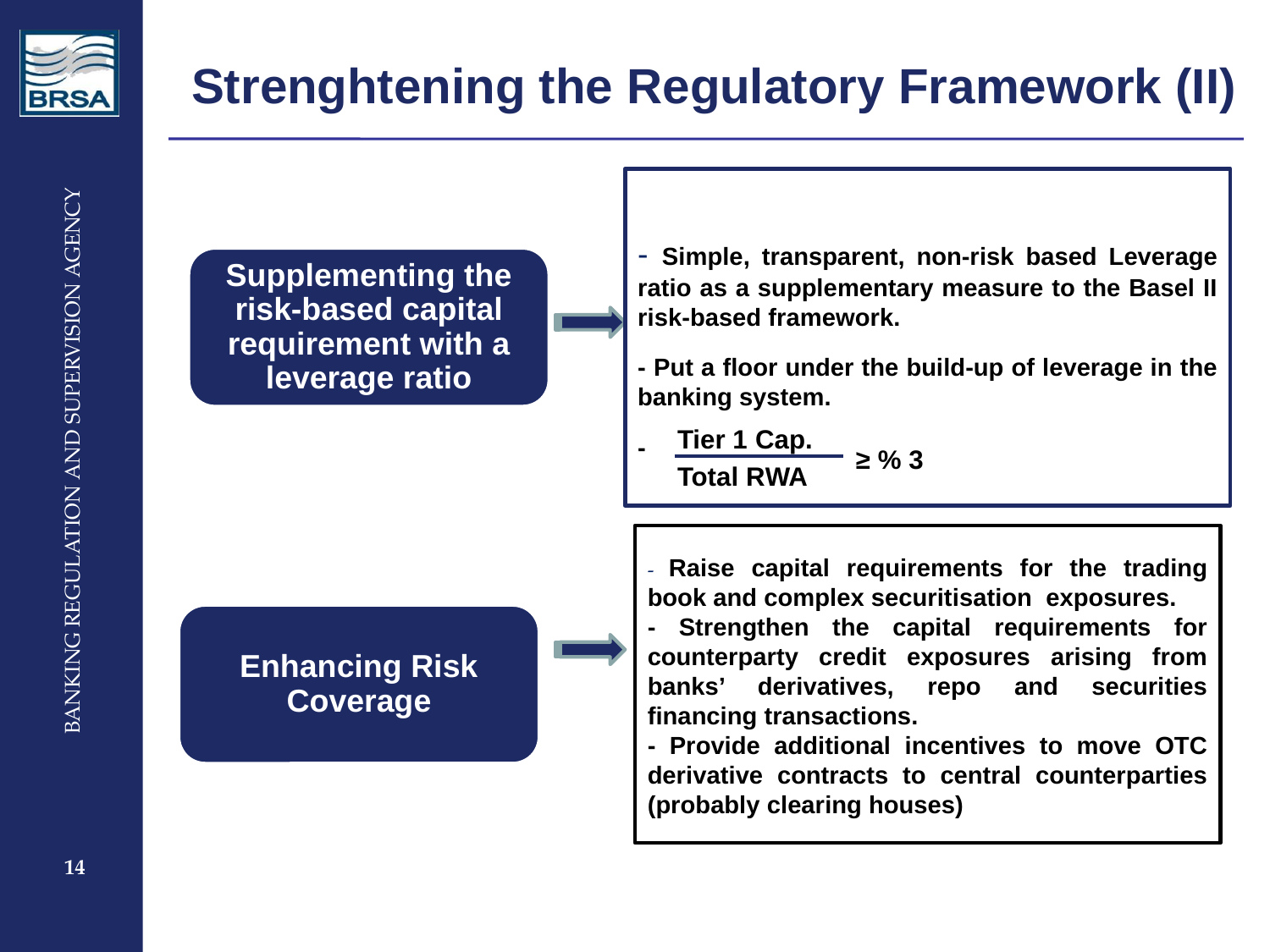

# Strenghtening the Regulatory Framework (II)

- Simple, transparent, non-risk based Leverage ratio as a supplementary measure to the Basel II risk-based framework.
- Put a floor under the build-up of leverage in the banking system.
-

Supplementing the risk-based capital requirement with a leverage ratio

Tier 1 Cap.
Total RWA
≥ % 3

- Raise capital requirements for the trading book and complex securitisation  exposures.
- Strengthen the capital requirements for counterparty credit exposures arising from banks’ derivatives, repo and securities financing transactions.
- Provide additional incentives to move OTC derivative contracts to central counterparties (probably clearing houses)

Enhancing Risk Coverage